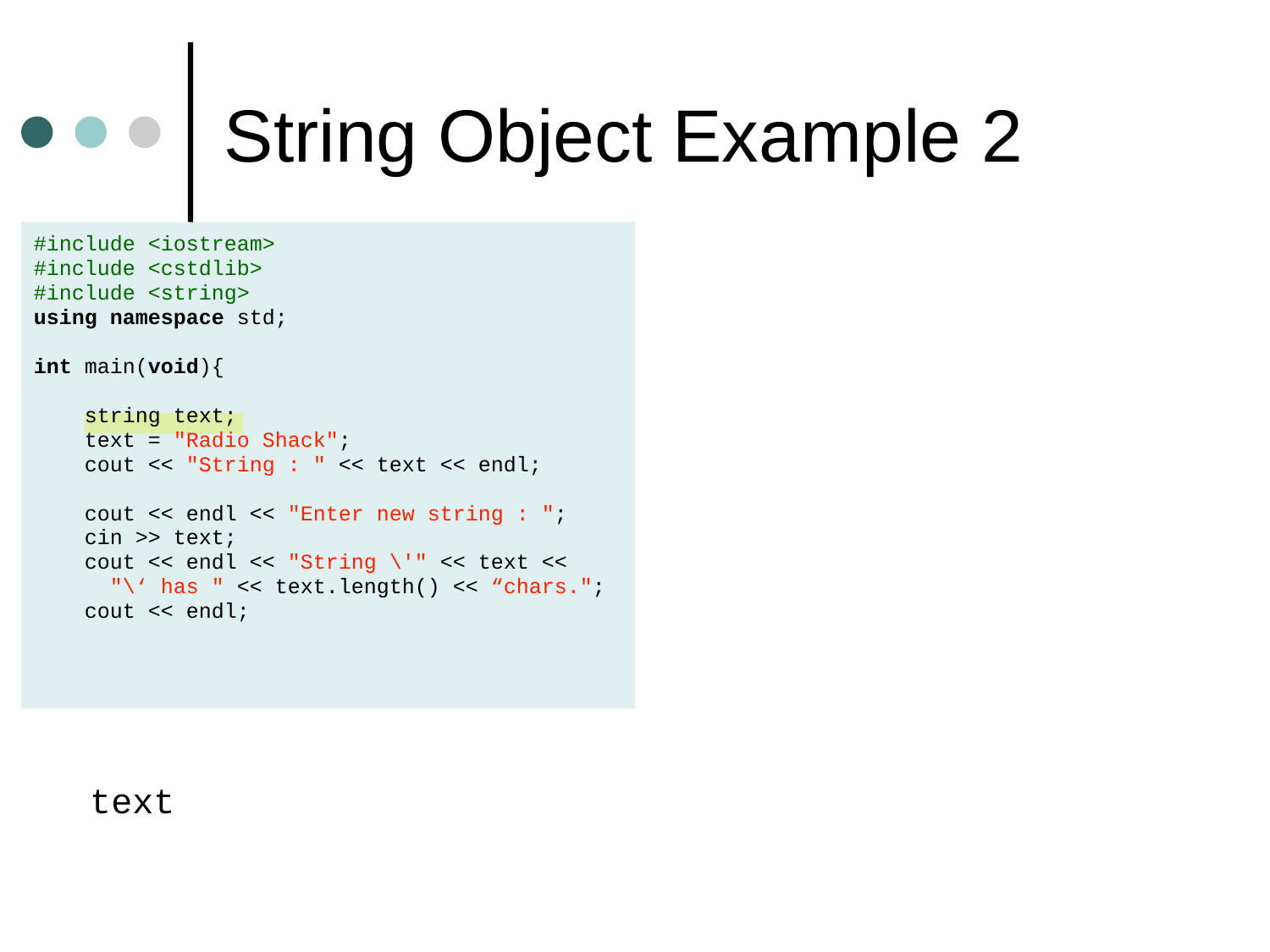

# String Object Example 2
#include <iostream>
#include <cstdlib>
#include <string>
using namespace std;

int main(void){

    string text;
    text = "Radio Shack";
    cout << "String : " << text << endl;

    cout << endl << "Enter new string : ";
    cin >> text;
    cout << endl << "String \'" << text <<
      "\‘ has " << text.length() << “chars.";
    cout << endl;

text